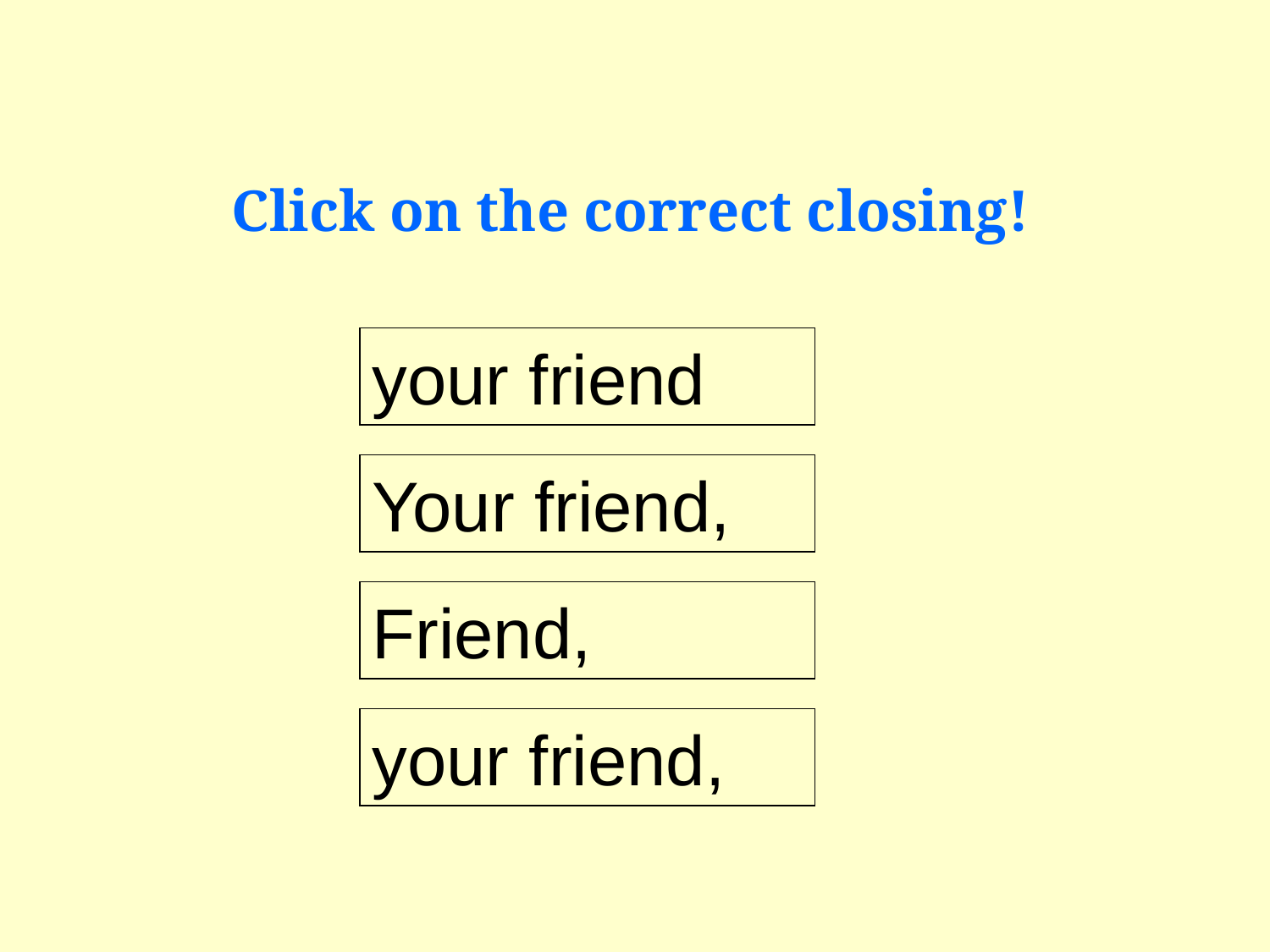

Click on the correct closing!
your friend

Your friend,
Friend,
your friend,